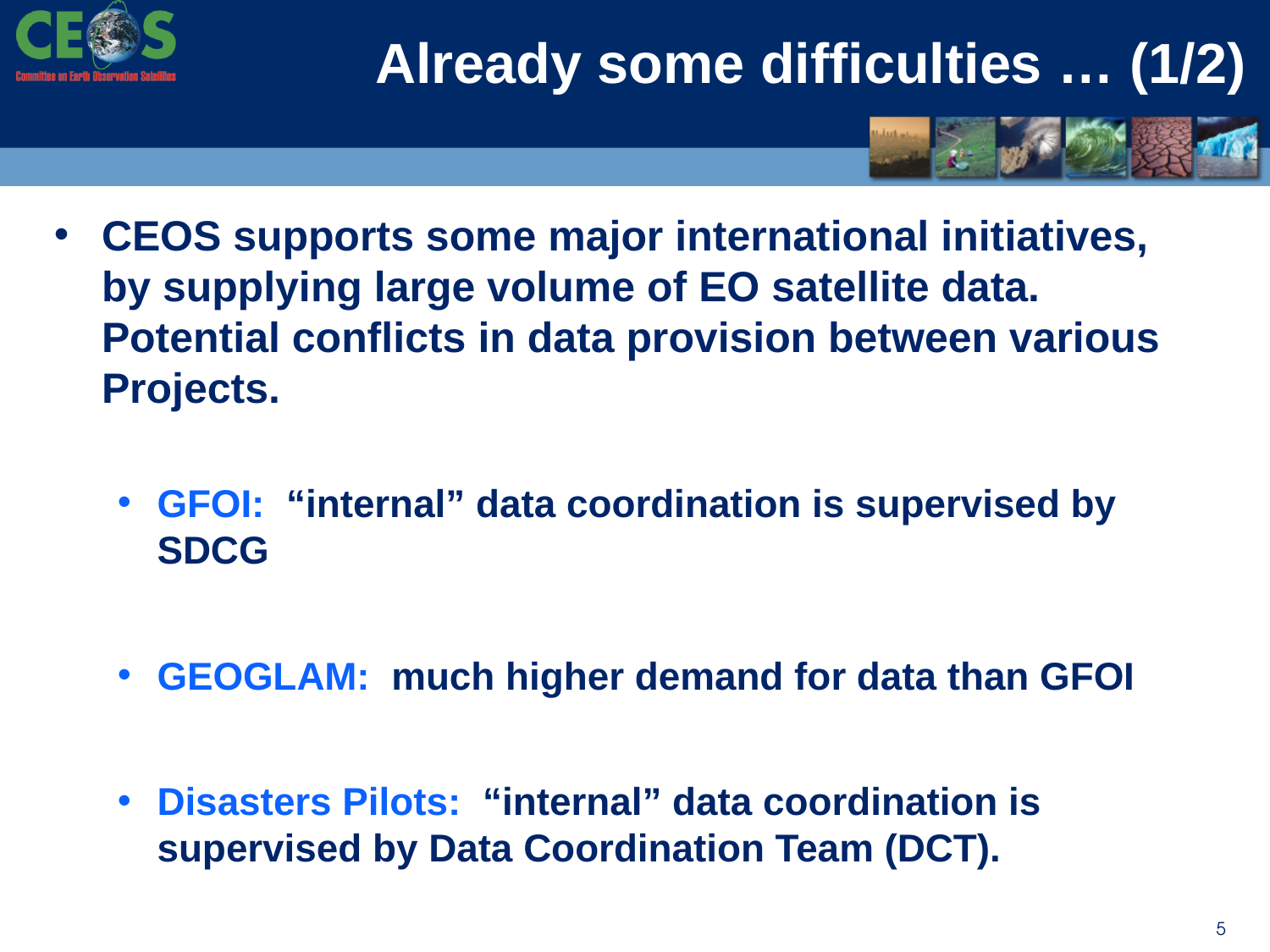

# Already some difficulties … (1/2)
CEOS supports some major international initiatives, by supplying large volume of EO satellite data. Potential conflicts in data provision between various Projects.

GFOI:  “internal” data coordination is supervised by SDCG

GEOGLAM:  much higher demand for data than GFOI

Disasters Pilots:  “internal” data coordination is supervised by Data Coordination Team (DCT).